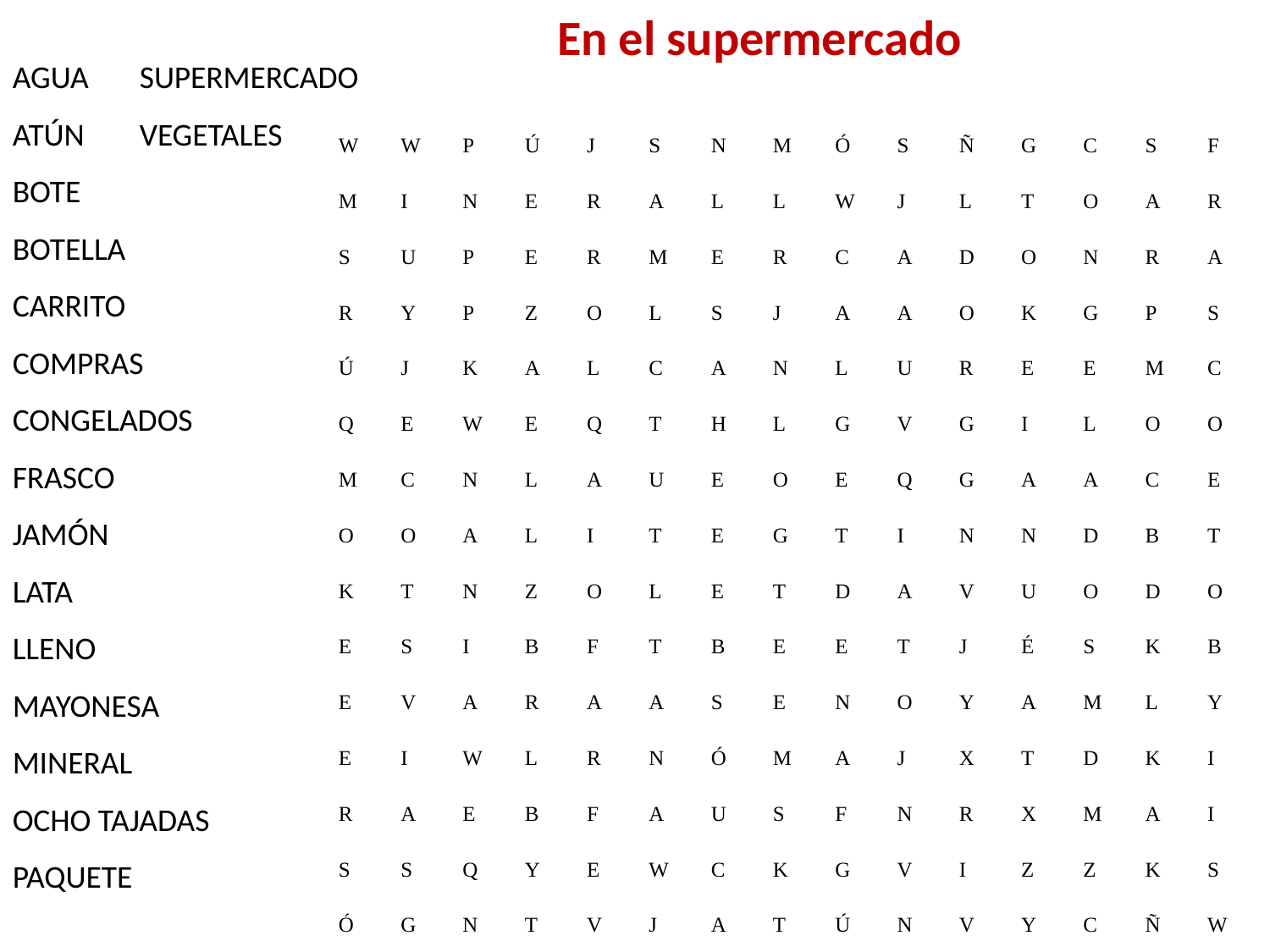

En el supermercado
AGUA
ATÚN
BOTE
BOTELLA
CARRITO
COMPRAS
CONGELADOS
FRASCO
JAMÓN
LATA
LLENO
MAYONESA
MINERAL
OCHO TAJADAS
PAQUETE
SUPERMERCADO
VEGETALES

| W | W | P | Ú | J | S | N | M | Ó | S | Ñ | G | C | S | F |
| --- | --- | --- | --- | --- | --- | --- | --- | --- | --- | --- | --- | --- | --- | --- |
| M | I | N | E | R | A | L | L | W | J | L | T | O | A | R |
| S | U | P | E | R | M | E | R | C | A | D | O | N | R | A |
| R | Y | P | Z | O | L | S | J | A | A | O | K | G | P | S |
| Ú | J | K | A | L | C | A | N | L | U | R | E | E | M | C |
| Q | E | W | E | Q | T | H | L | G | V | G | I | L | O | O |
| M | C | N | L | A | U | E | O | E | Q | G | A | A | C | E |
| O | O | A | L | I | T | E | G | T | I | N | N | D | B | T |
| K | T | N | Z | O | L | E | T | D | A | V | U | O | D | O |
| E | S | I | B | F | T | B | E | E | T | J | É | S | K | B |
| E | V | A | R | A | A | S | E | N | O | Y | A | M | L | Y |
| E | I | W | L | R | N | Ó | M | A | J | X | T | D | K | I |
| R | A | E | B | F | A | U | S | F | N | R | X | M | A | I |
| S | S | Q | Y | E | W | C | K | G | V | I | Z | Z | K | S |
| Ó | G | N | T | V | J | A | T | Ú | N | V | Y | C | Ñ | W |